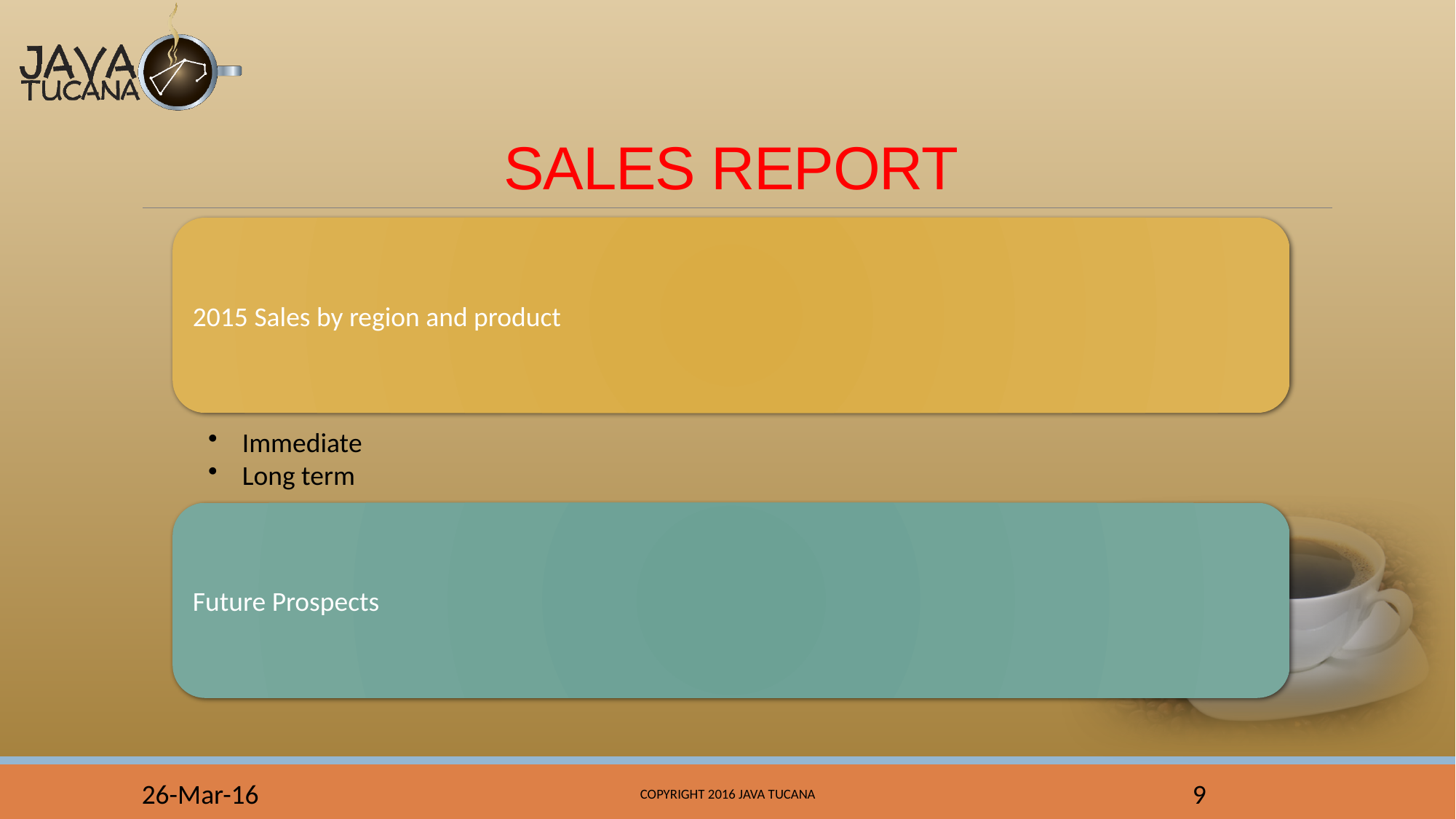

# SALES REPORT
Future Prospects
Immediate
Long term
2015 Sales by region and product
26-Mar-16
Copyright 2016 Java Tucana
9